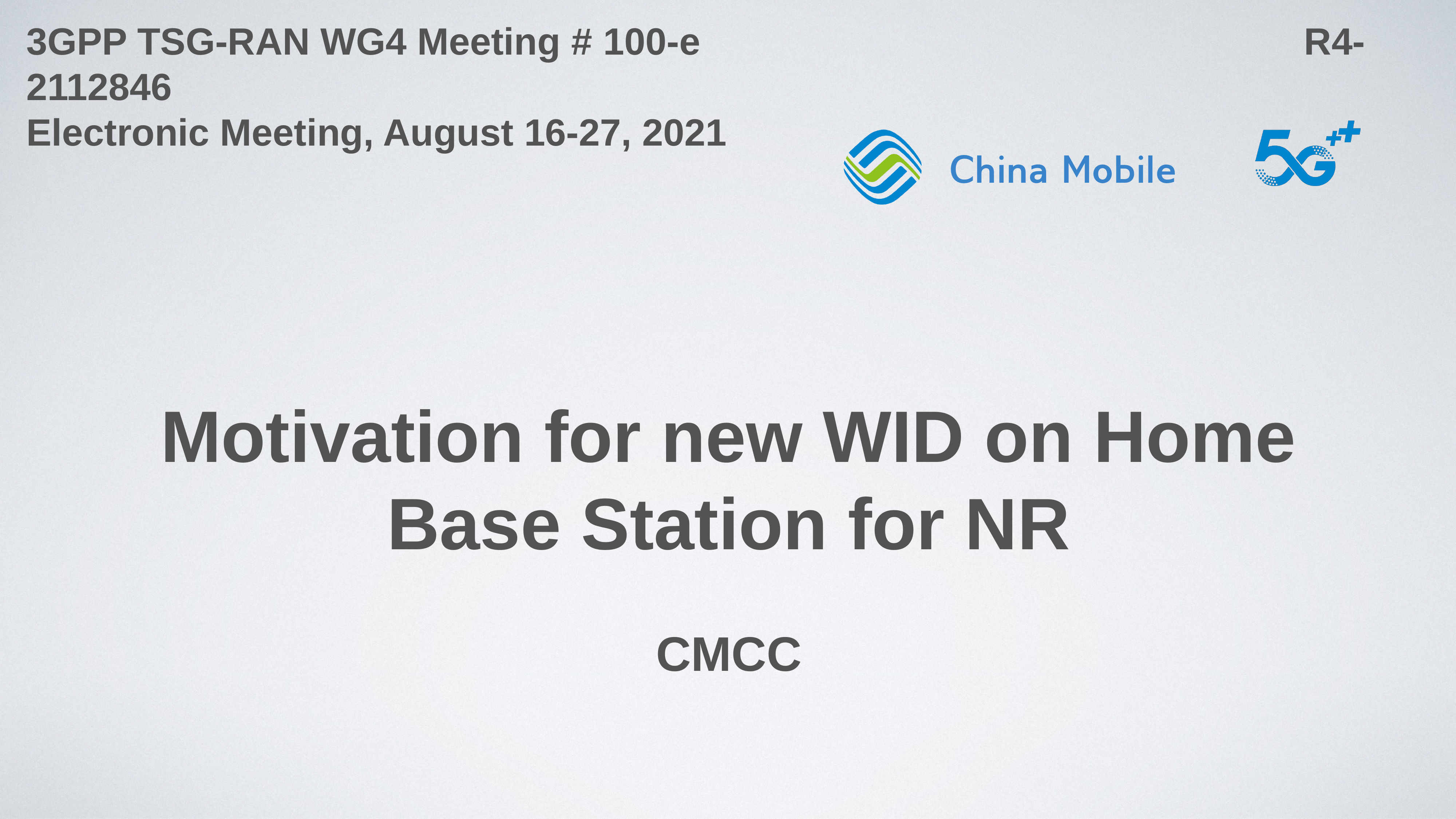

3GPP TSG-RAN WG4 Meeting # 100-e	                                                      R4-2112846
Electronic Meeting, August 16-27, 2021

Motivation for new WID on Home Base Station for NR

CMCC